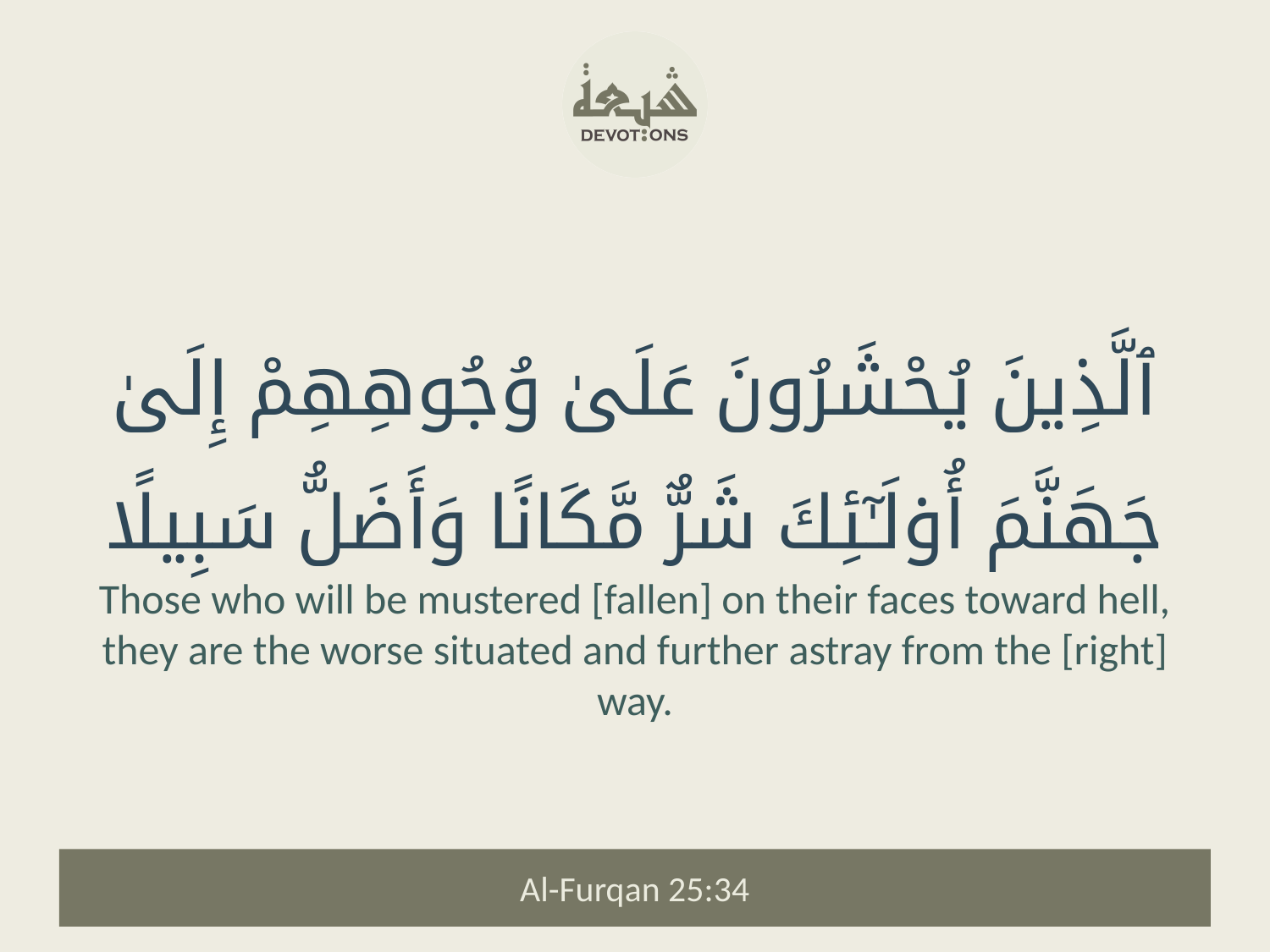

ٱلَّذِينَ يُحْشَرُونَ عَلَىٰ وُجُوهِهِمْ إِلَىٰ جَهَنَّمَ أُو۟لَـٰٓئِكَ شَرٌّ مَّكَانًا وَأَضَلُّ سَبِيلًا
Those who will be mustered [fallen] on their faces toward hell, they are the worse situated and further astray from the [right] way.
Al-Furqan 25:34